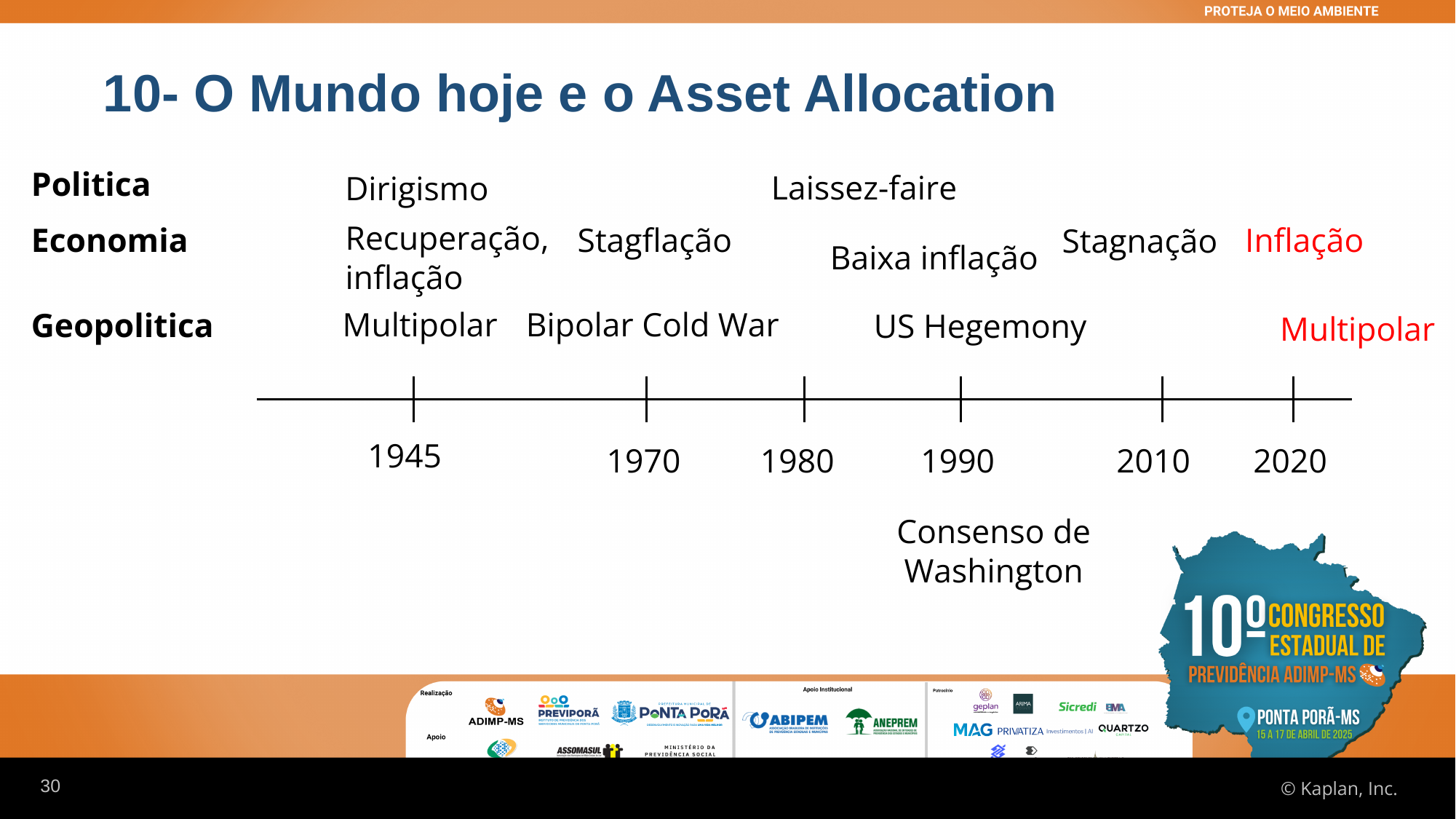

10- O Mundo hoje e o Asset Allocation
Politica
Laissez-faire
Dirigismo
Recuperação, inflação
Economia
Stagflação
Inflação
Stagnação
Baixa inflação

Bipolar Cold War
Multipolar
Geopolitica
US Hegemony
Multipolar
1945
1970
1980
1990
2010
2020
Consenso de Washington
30